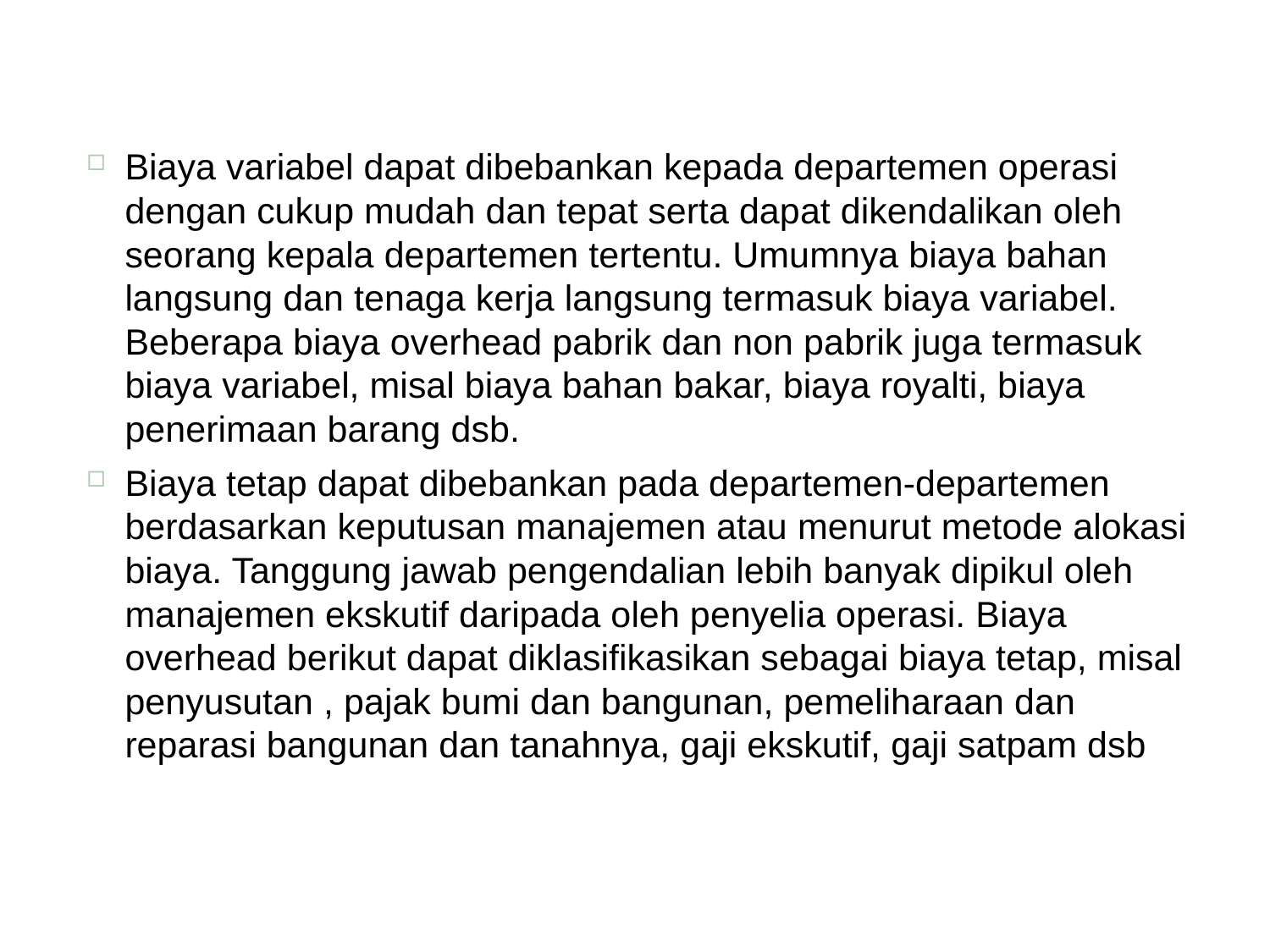

Biaya variabel dapat dibebankan kepada departemen operasi dengan cukup mudah dan tepat serta dapat dikendalikan oleh seorang kepala departemen tertentu. Umumnya biaya bahan langsung dan tenaga kerja langsung termasuk biaya variabel. Beberapa biaya overhead pabrik dan non pabrik juga termasuk biaya variabel, misal biaya bahan bakar, biaya royalti, biaya penerimaan barang dsb.
Biaya tetap dapat dibebankan pada departemen-departemen berdasarkan keputusan manajemen atau menurut metode alokasi biaya. Tanggung jawab pengendalian lebih banyak dipikul oleh manajemen ekskutif daripada oleh penyelia operasi. Biaya overhead berikut dapat diklasifikasikan sebagai biaya tetap, misal penyusutan , pajak bumi dan bangunan, pemeliharaan dan reparasi bangunan dan tanahnya, gaji ekskutif, gaji satpam dsb